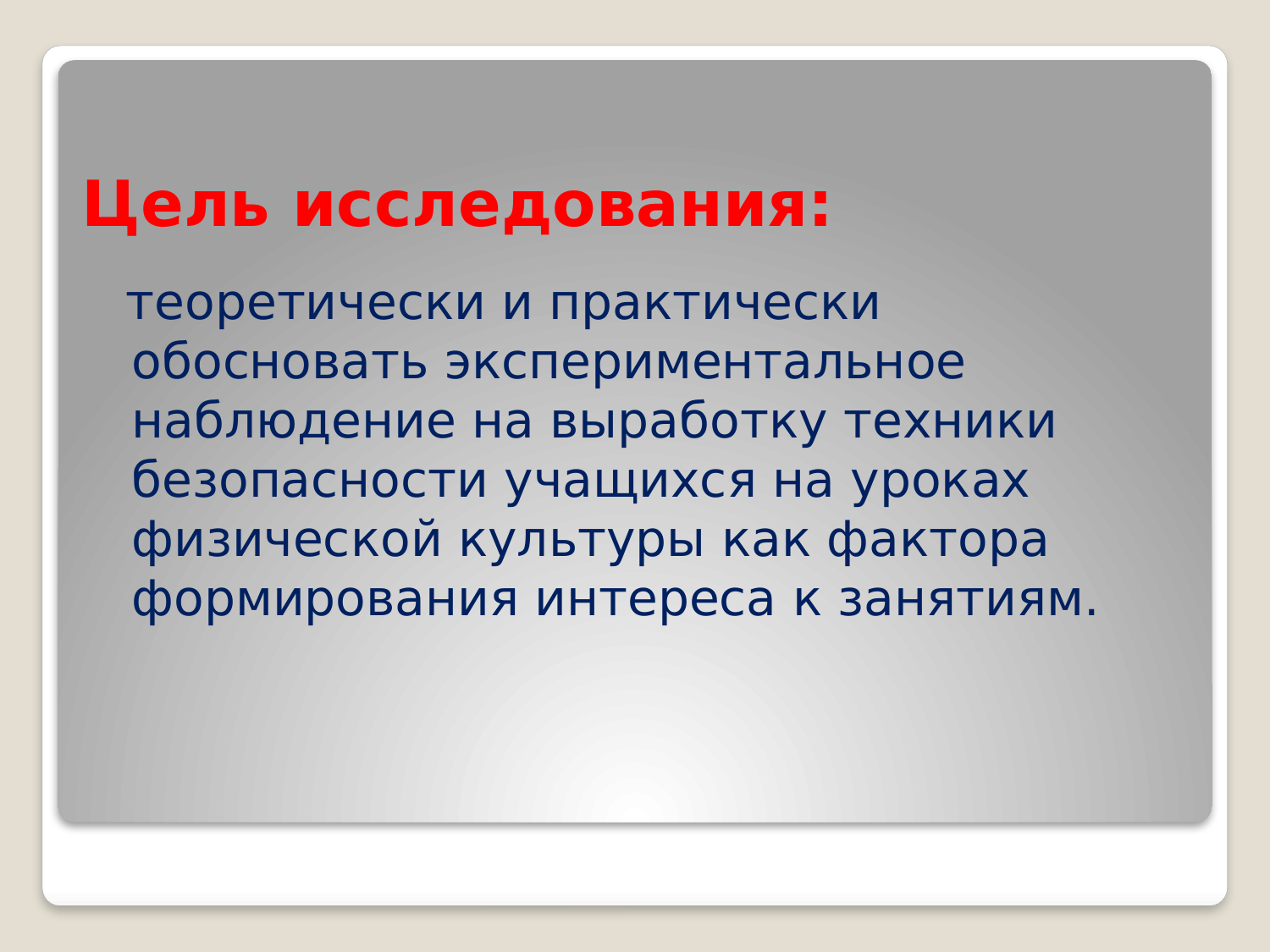

# Цель исследования:
  теоретически и практически обосновать экспериментальное наблюдение на выработку техники безопасности учащихся на уроках физической культуры как фактора формирования интереса к занятиям.